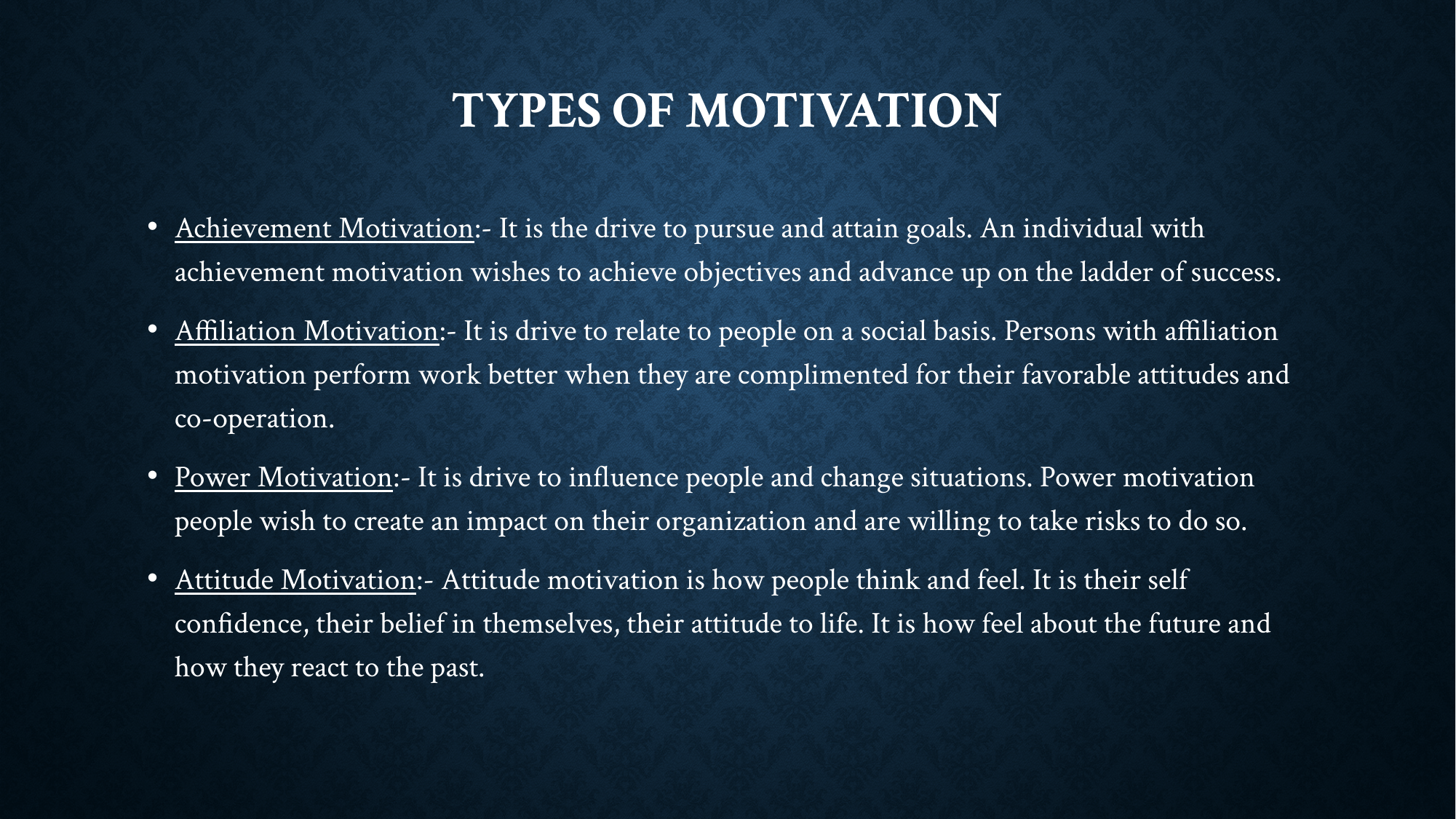

# Types of MOTIVation
Achievement Motivation:- It is the drive to pursue and attain goals. An individual with achievement motivation wishes to achieve objectives and advance up on the ladder of success.
Affiliation Motivation:- It is drive to relate to people on a social basis. Persons with affiliation motivation perform work better when they are complimented for their favorable attitudes and co-operation.
Power Motivation:- It is drive to influence people and change situations. Power motivation people wish to create an impact on their organization and are willing to take risks to do so.
Attitude Motivation:- Attitude motivation is how people think and feel. It is their self confidence, their belief in themselves, their attitude to life. It is how feel about the future and how they react to the past.